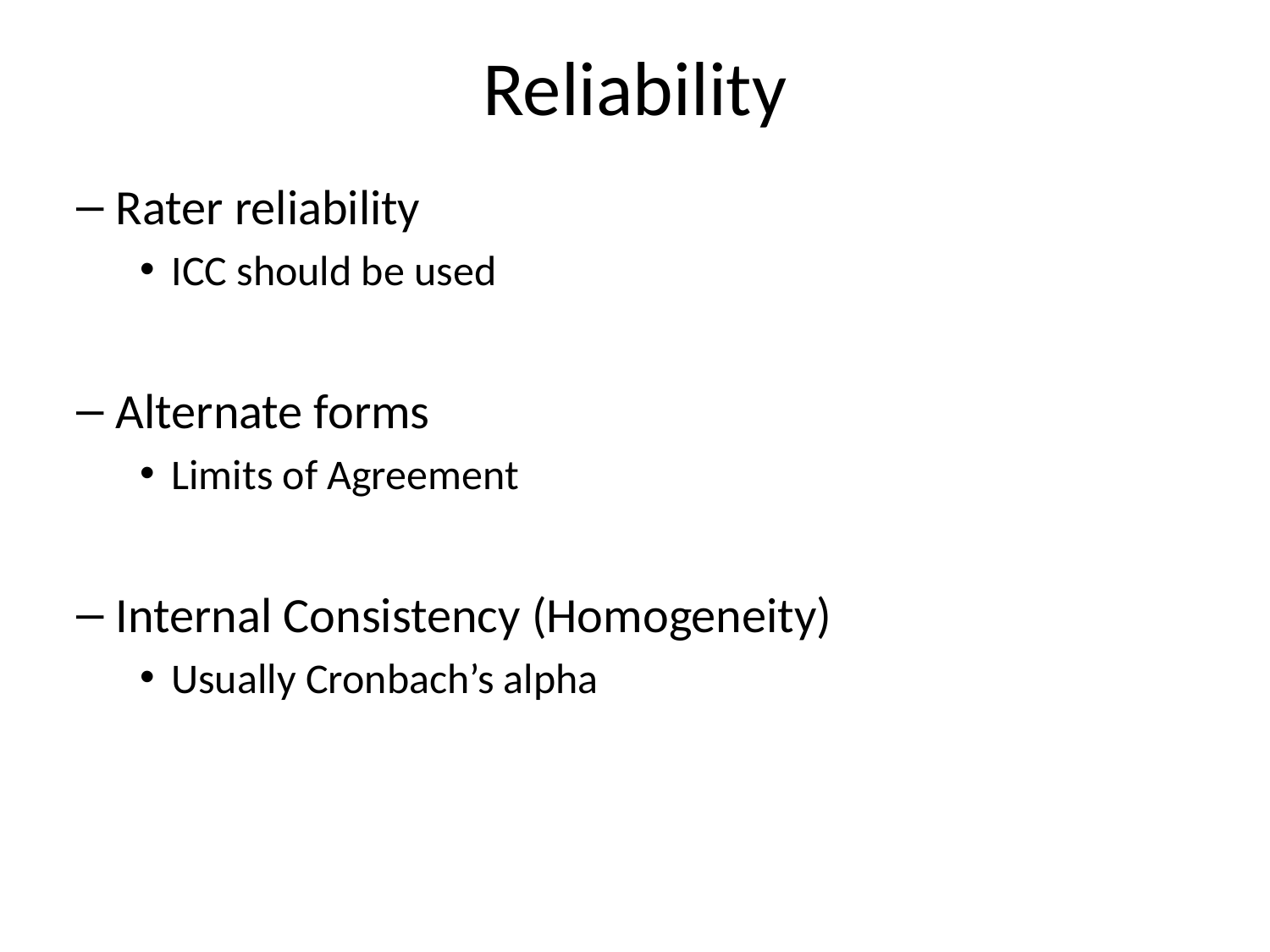

# Reliability
Rater reliability
ICC should be used

Alternate forms
Limits of Agreement

Internal Consistency (Homogeneity)
Usually Cronbach’s alpha